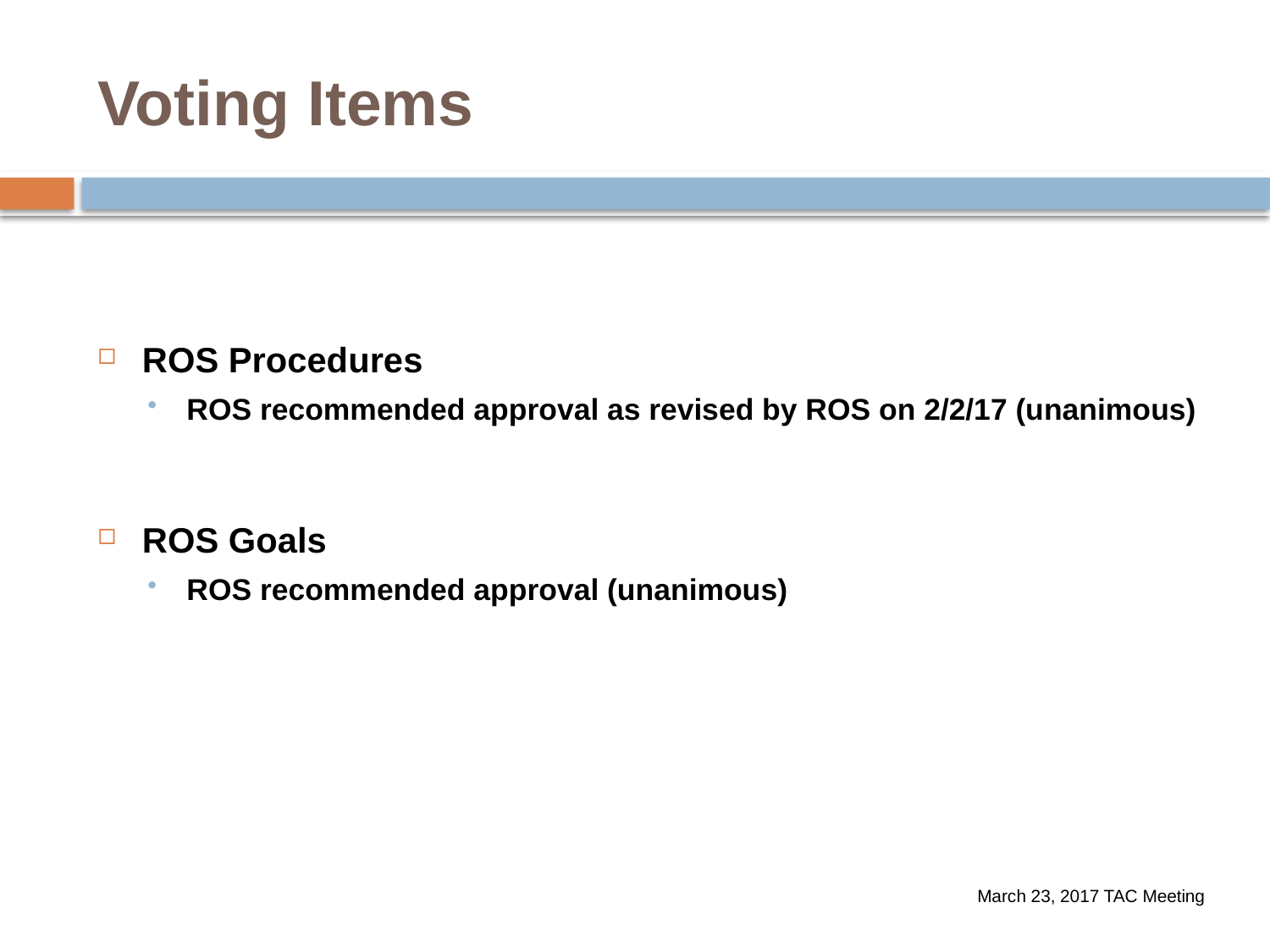

# Voting Items

ROS Procedures
ROS recommended approval as revised by ROS on 2/2/17 (unanimous)

ROS Goals
ROS recommended approval (unanimous)

 March 23, 2017 TAC Meeting